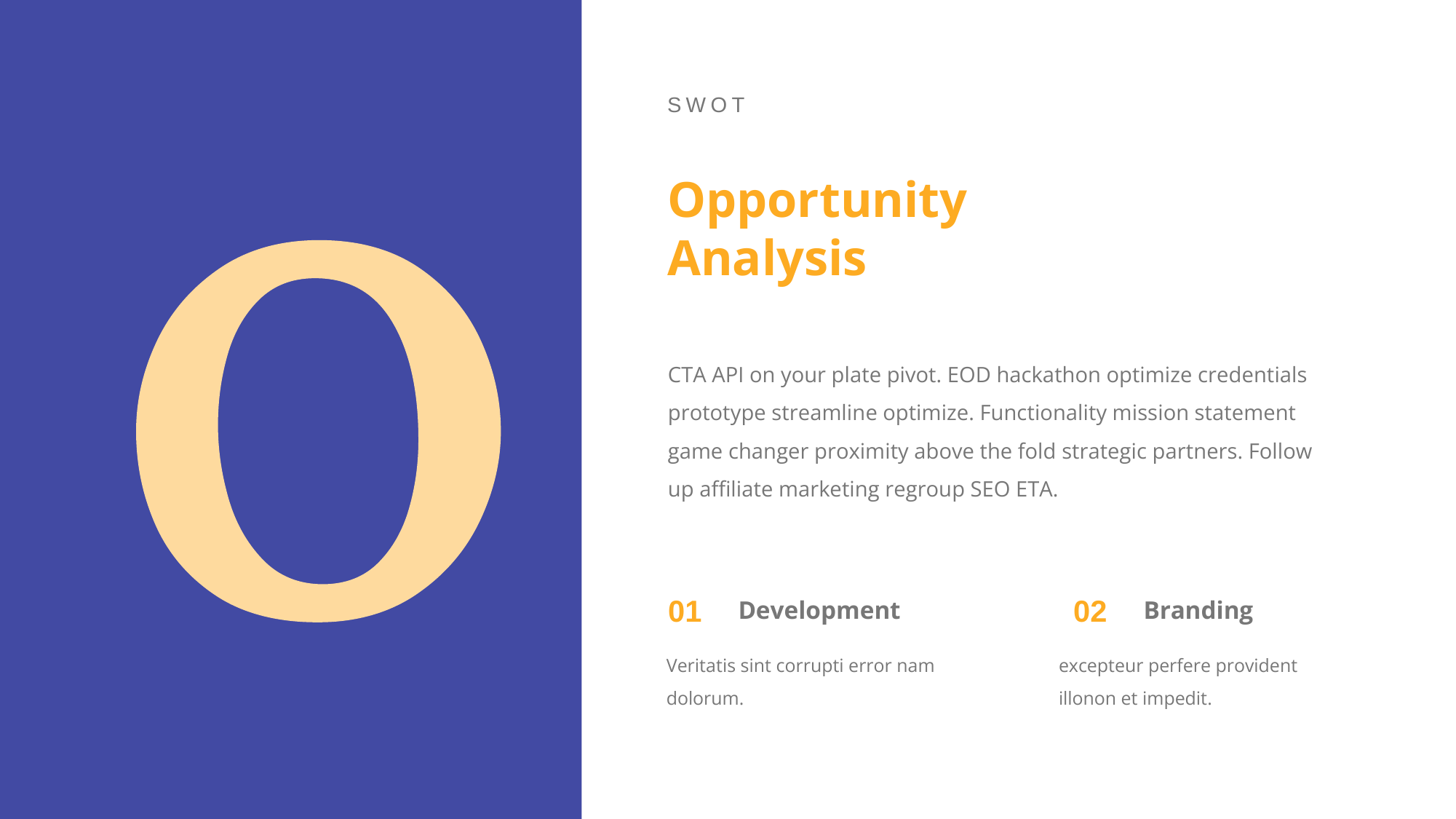

SWOT
Opportunity Analysis

CTA API on your plate pivot. EOD hackathon optimize credentials prototype streamline optimize. Functionality mission statement game changer proximity above the fold strategic partners. Follow up affiliate marketing regroup SEO ETA.
01
02
Development
Branding
Veritatis sint corrupti error nam dolorum.
excepteur perfere provident illonon et impedit.